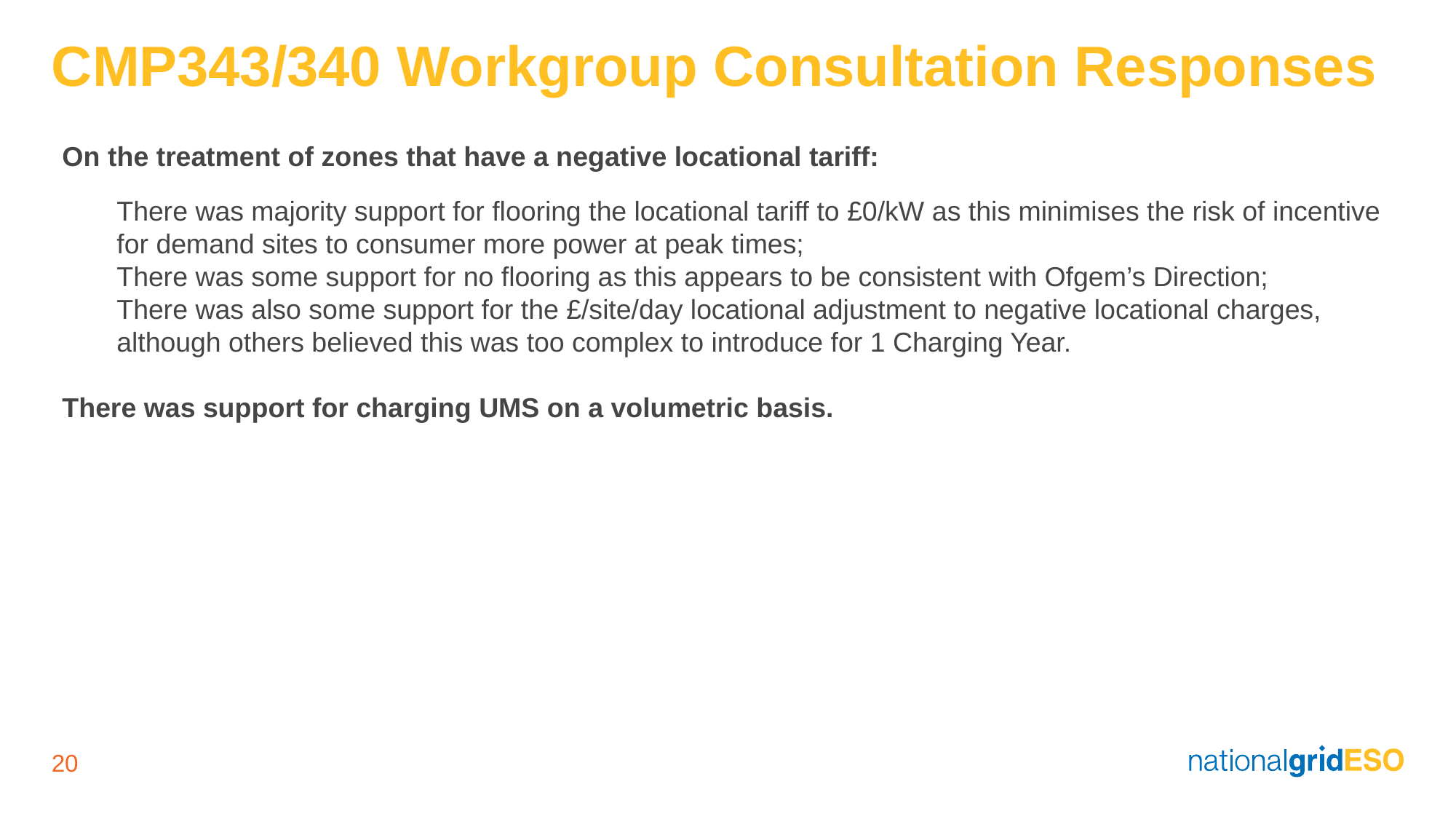

# CMP343/340 Workgroup Consultation Responses
On the treatment of zones that have a negative locational tariff:

There was majority support for flooring the locational tariff to £0/kW as this minimises the risk of incentive for demand sites to consumer more power at peak times;
There was some support for no flooring as this appears to be consistent with Ofgem’s Direction;
There was also some support for the £/site/day locational adjustment to negative locational charges, although others believed this was too complex to introduce for 1 Charging Year.

There was support for charging UMS on a volumetric basis.